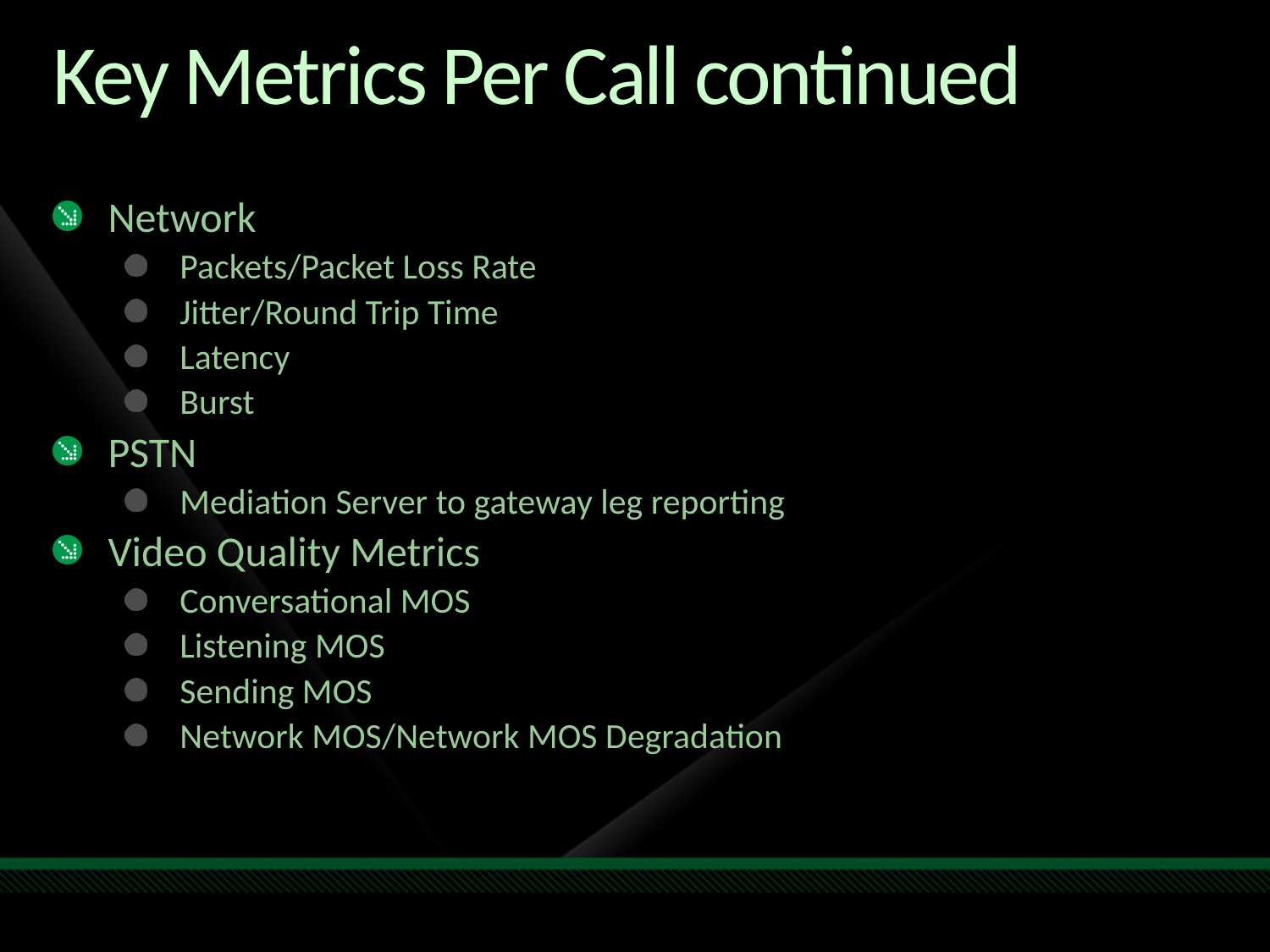

# Key Metrics Per Call continued
Network
Packets/Packet Loss Rate
Jitter/Round Trip Time
Latency
Burst
PSTN
Mediation Server to gateway leg reporting
Video Quality Metrics
Conversational MOS
Listening MOS
Sending MOS
Network MOS/Network MOS Degradation